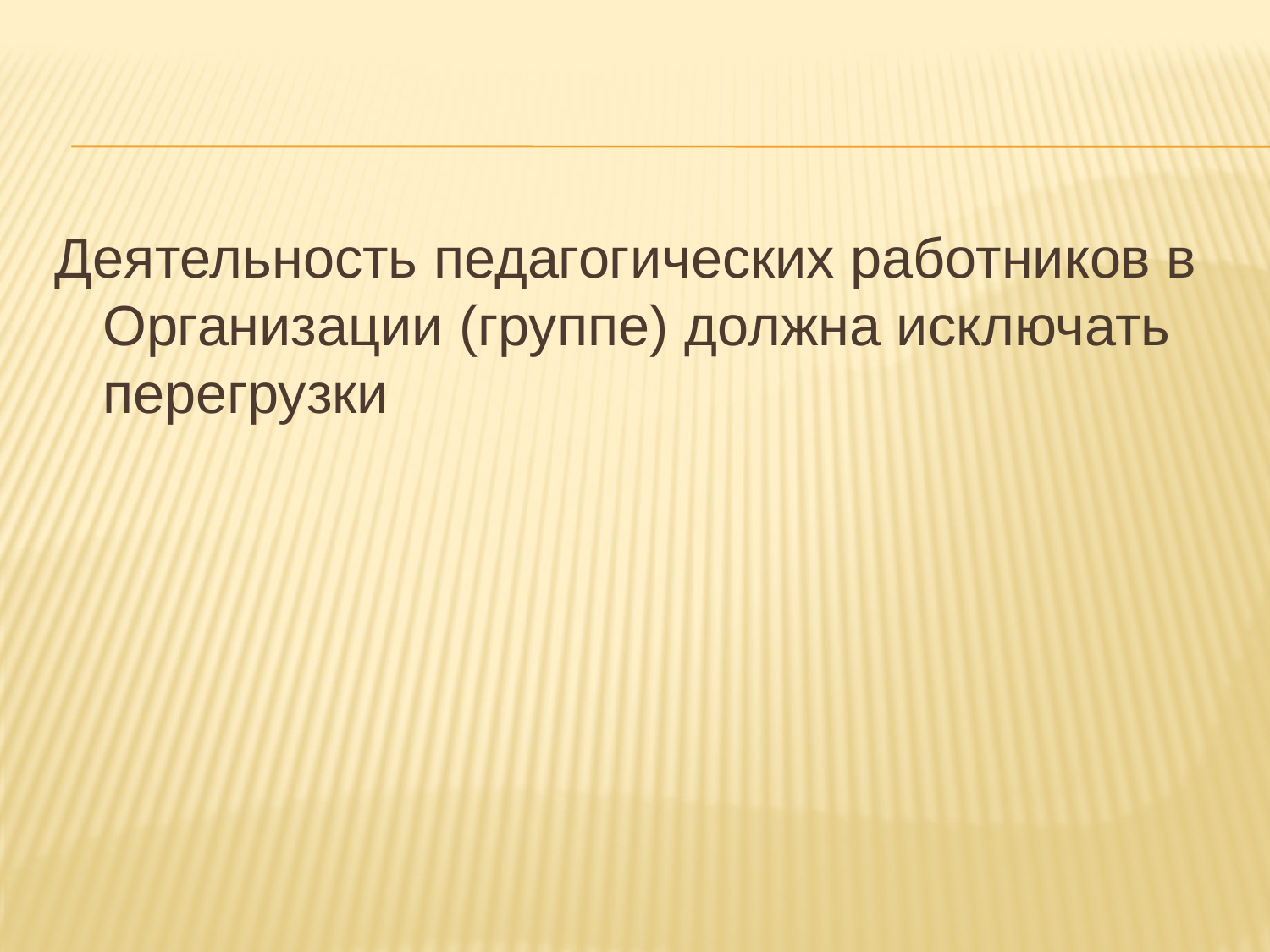

#
Деятельность педагогических работников в Организации (группе) должна исключать перегрузки